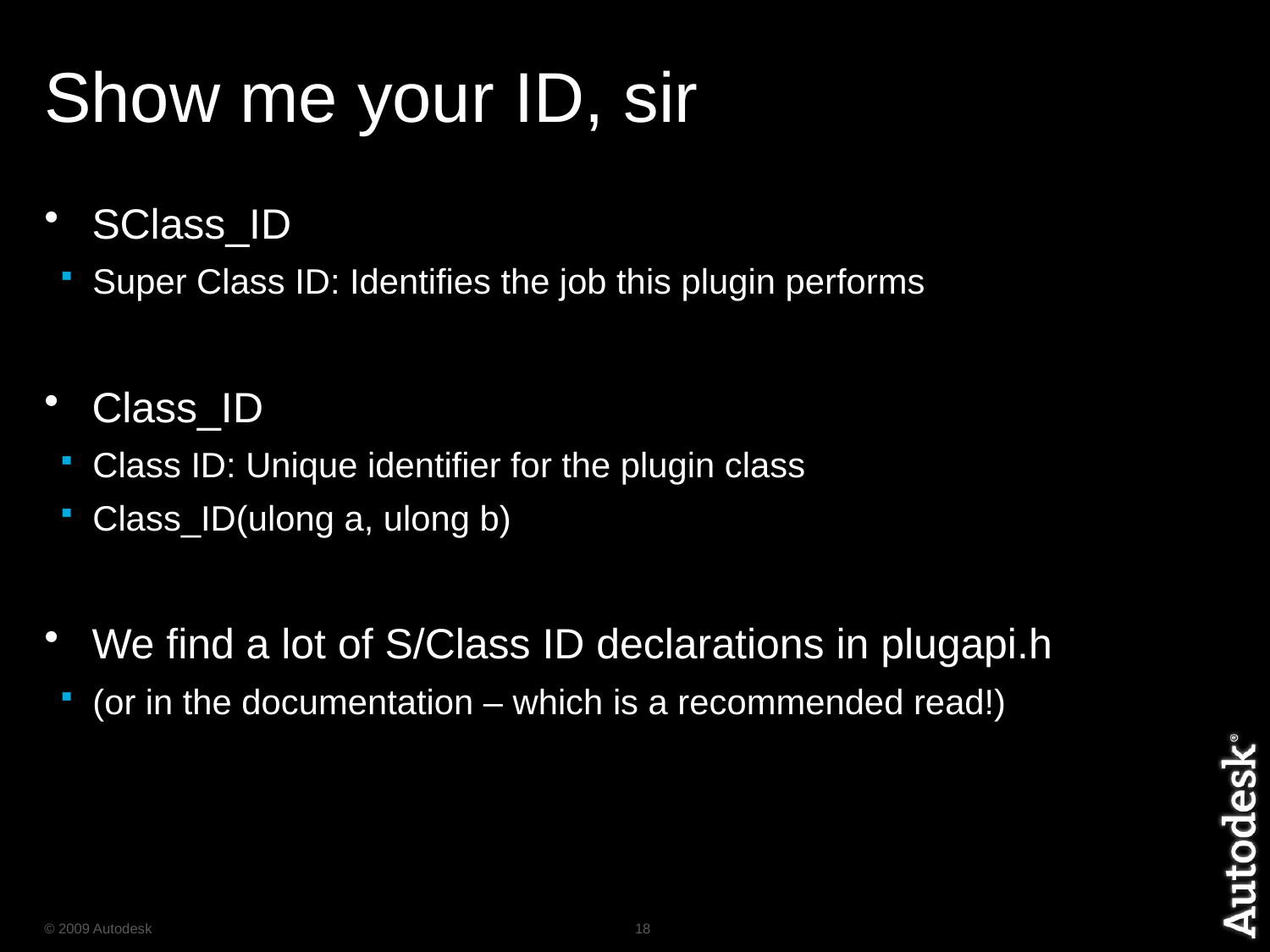

# Show me your ID, sir
SClass_ID
Super Class ID: Identifies the job this plugin performs

Class_ID
Class ID: Unique identifier for the plugin class
Class_ID(ulong a, ulong b)

We find a lot of S/Class ID declarations in plugapi.h
(or in the documentation – which is a recommended read!)